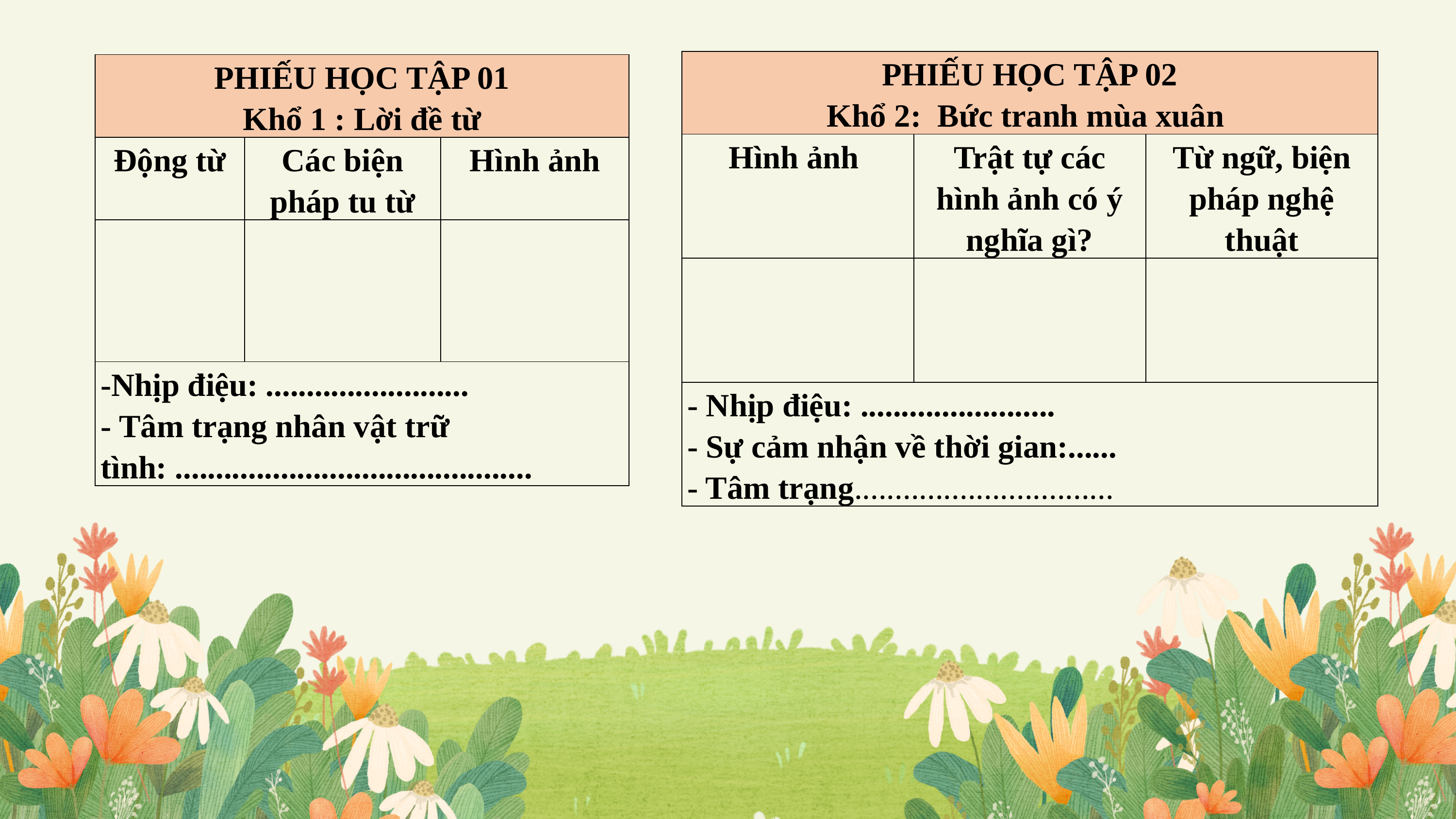

| PHIẾU HỌC TẬP 02 Khổ 2: Bức tranh mùa xuân |  |  |
| --- | --- | --- |
| Hình ảnh | Trật tự các hình ảnh có ý nghĩa gì? | Từ ngữ, biện pháp nghệ thuật |
|  |  |  |
| - Nhịp điệu: ........................ - Sự cảm nhận về thời gian:...... - Tâm trạng................................ |  |  |
| PHIẾU HỌC TẬP 01 Khổ 1 : Lời đề từ |  |  |
| --- | --- | --- |
| Động từ | Các biện pháp tu từ | Hình ảnh |
|  |  |  |
| -Nhịp điệu: ......................... - Tâm trạng nhân vật trữ tình: ............................................ |  |  |